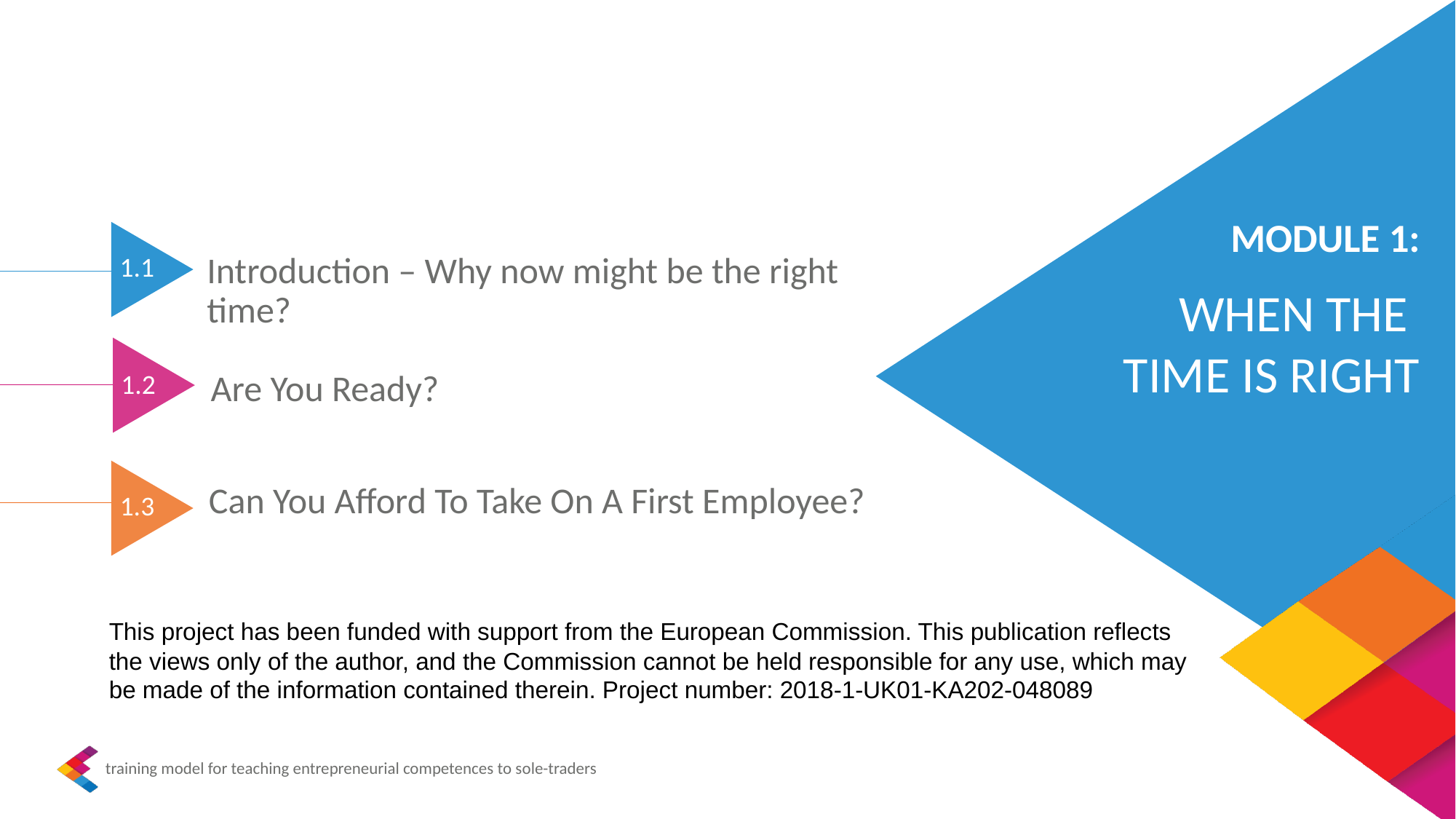

MODULE 1:

WHEN THE
TIME IS RIGHT

Introduction – Why now might be the right time?
1.1

Are You Ready?
1.2

Can You Afford To Take On A First Employee?
1.3
This project has been funded with support from the European Commission. This publication reflects the views only of the author, and the Commission cannot be held responsible for any use, which may be made of the information contained therein. Project number: 2018-1-UK01-KA202-048089